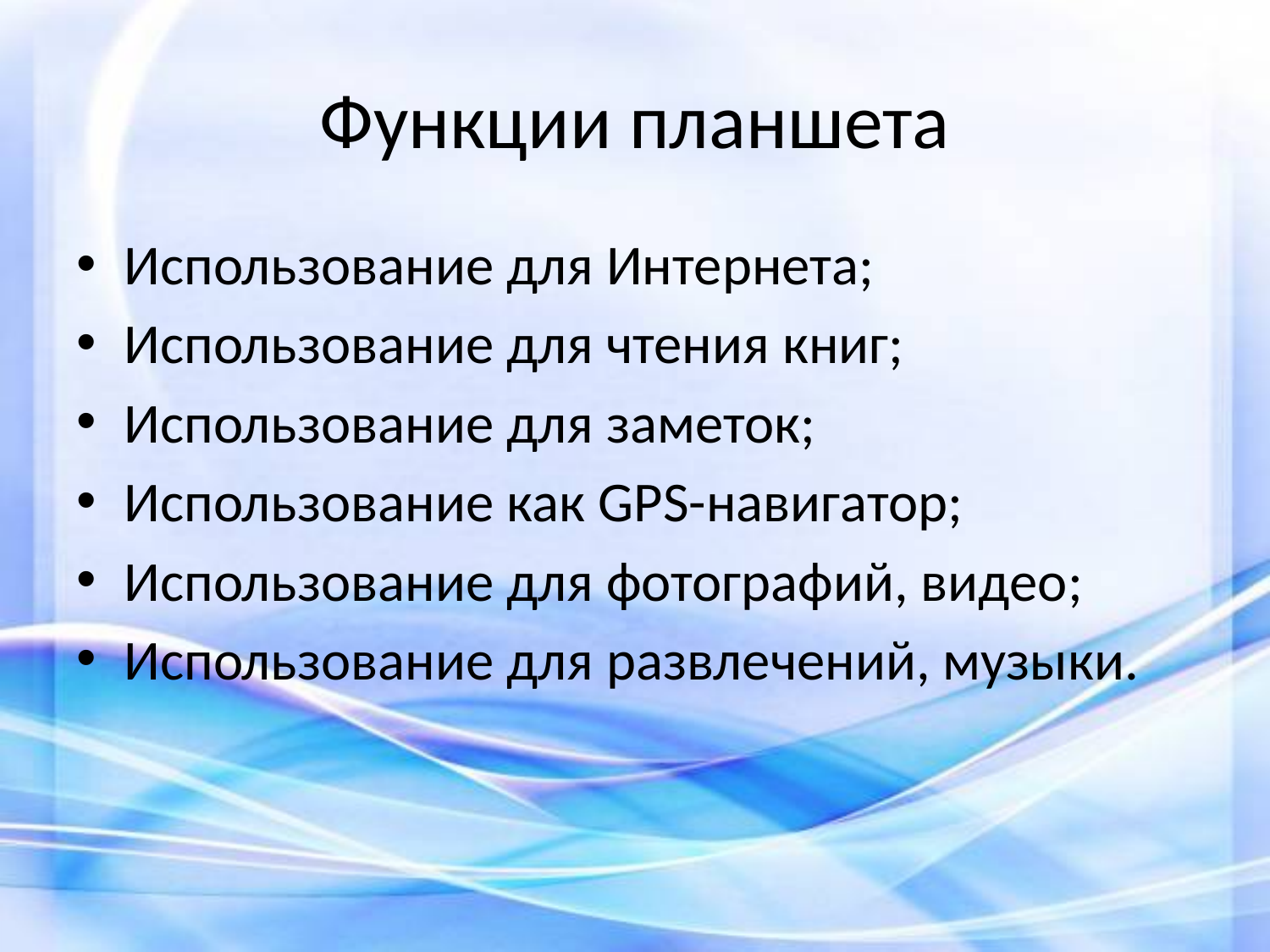

# Функции планшета
Использование для Интернета;
Использование для чтения книг;
Использование для заметок;
Использование как GPS-навигатор;
Использование для фотографий, видео;
Использование для развлечений, музыки.